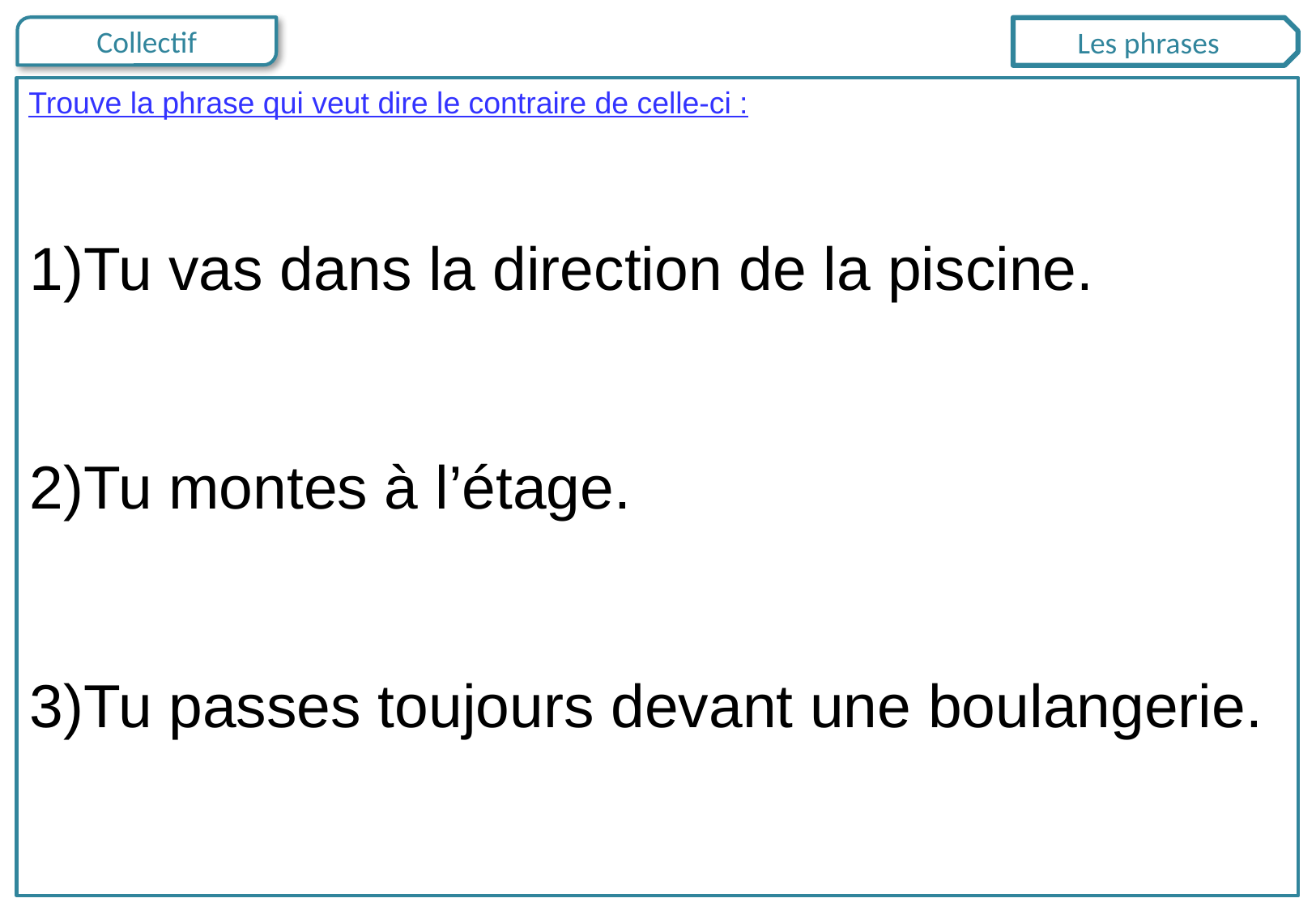

Les phrases
Trouve la phrase qui veut dire le contraire de celle-ci :
Tu vas dans la direction de la piscine.
Tu montes à l’étage.
Tu passes toujours devant une boulangerie.